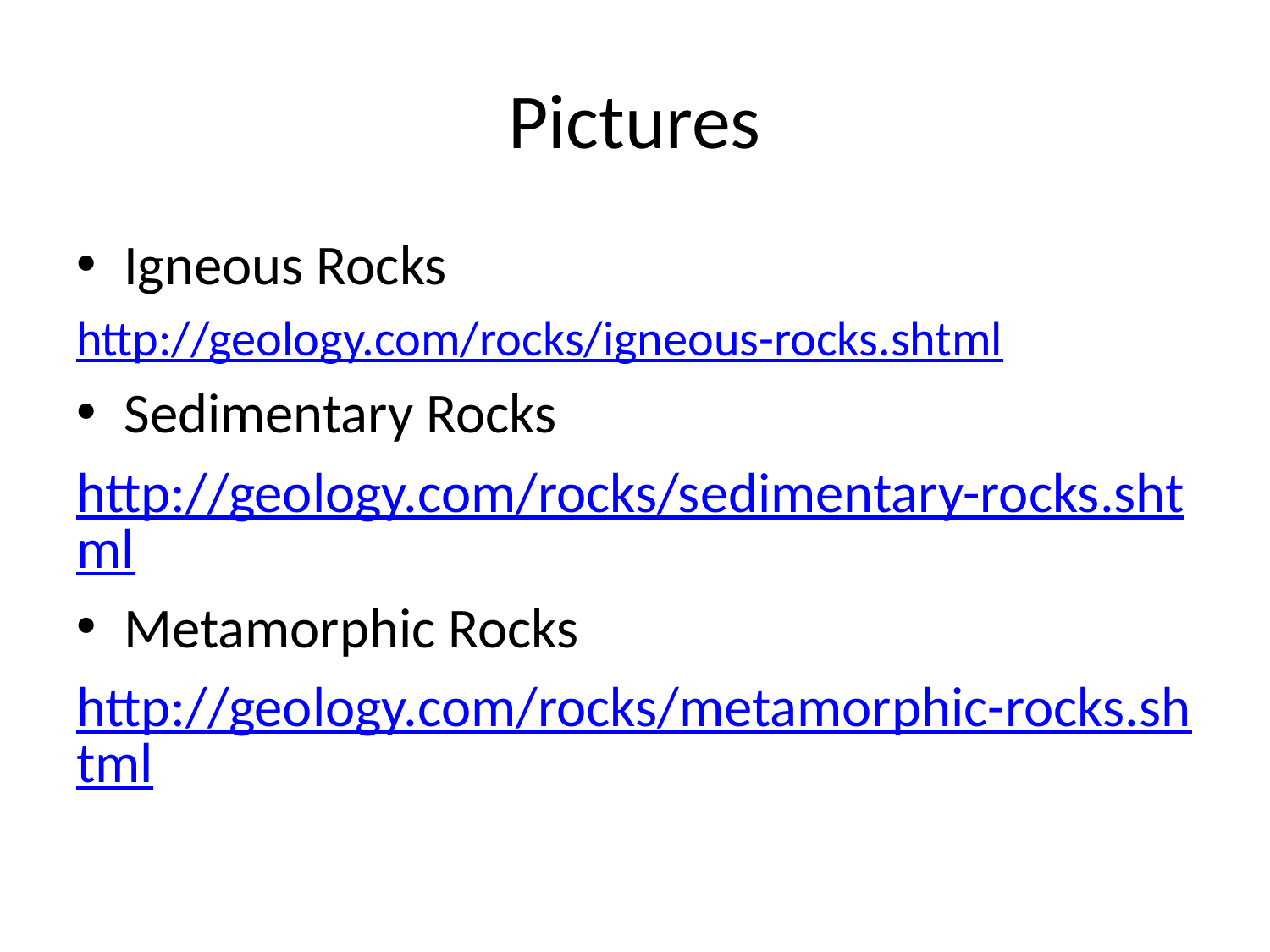

# Pictures
Igneous Rocks
http://geology.com/rocks/igneous-rocks.shtml
Sedimentary Rocks
http://geology.com/rocks/sedimentary-rocks.shtml
Metamorphic Rocks
http://geology.com/rocks/metamorphic-rocks.shtml